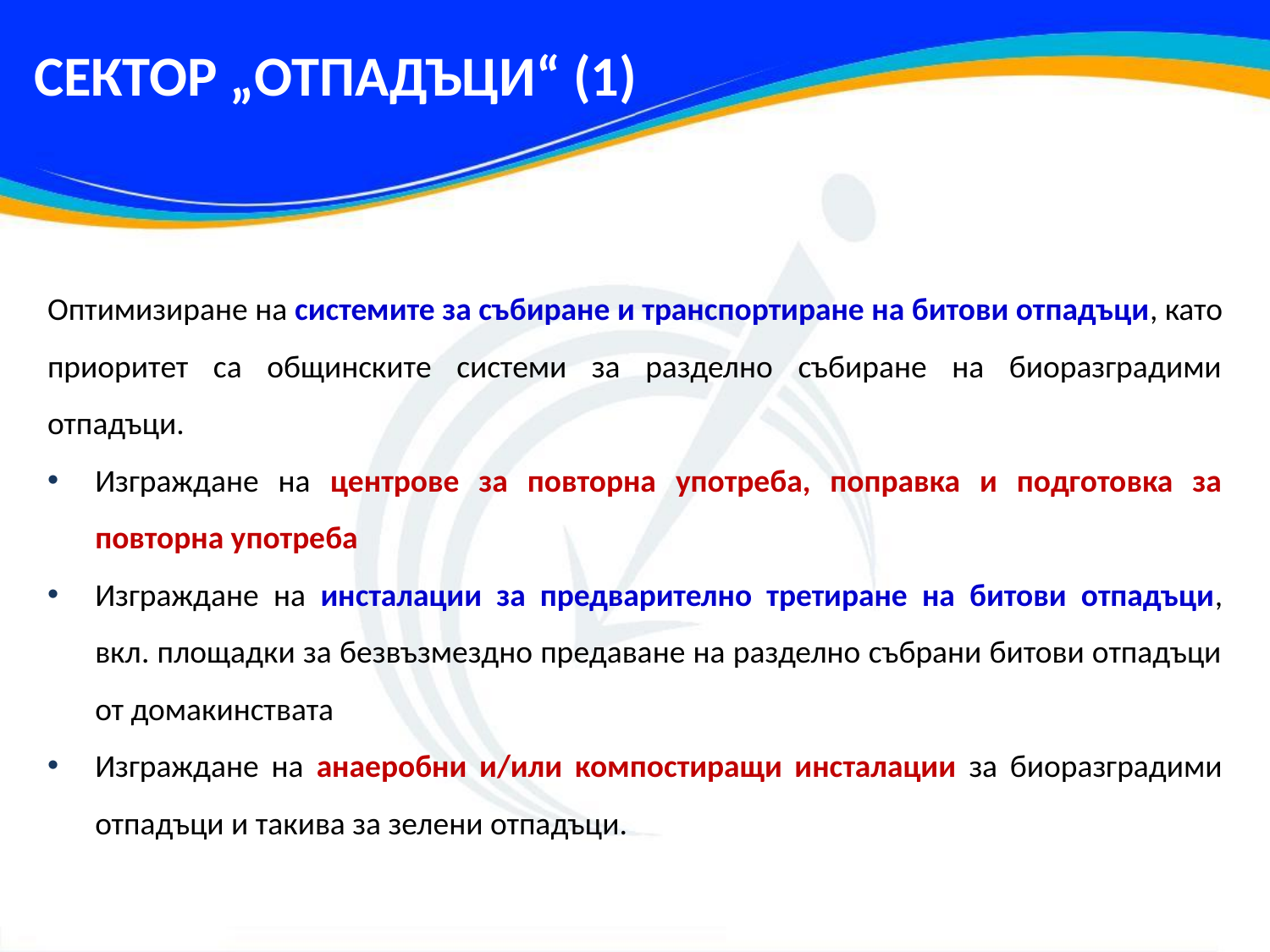

СЕКТОР „ОТПАДЪЦИ“ (1)
Оптимизиране на системите за събиране и транспортиране на битови отпадъци, като приоритет са общинските системи за разделно събиране на биоразградими отпадъци.
Изграждане на центрове за повторна употреба, поправка и подготовка за повторна употреба
Изграждане на инсталации за предварително третиране на битови отпадъци, вкл. площадки за безвъзмездно предаване на разделно събрани битови отпадъци от домакинствата
Изграждане на анаеробни и/или компостиращи инсталации за биоразградими отпадъци и такива за зелени отпадъци.